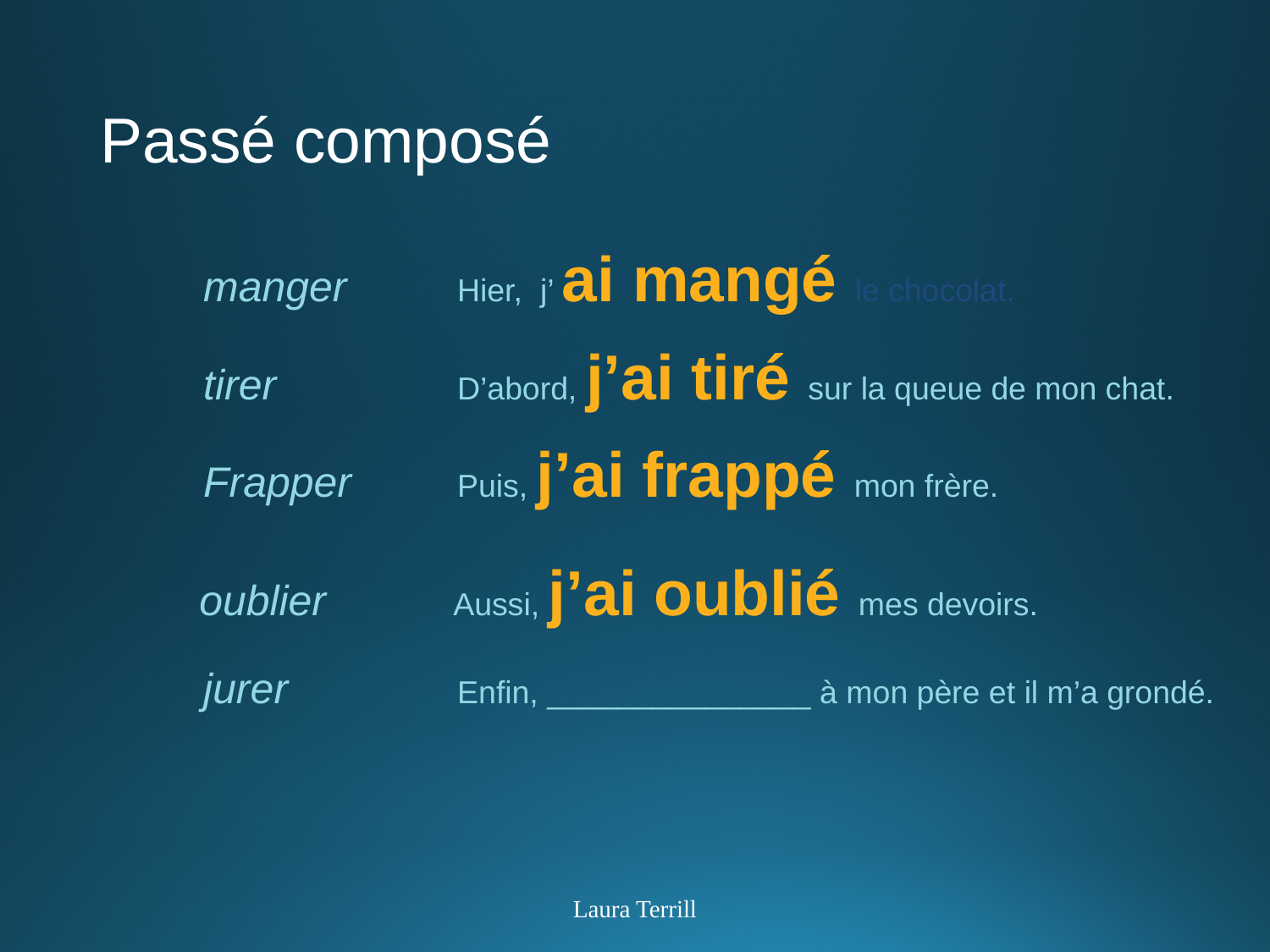

# Passé composé
manger	Hier,  j’ ai mangé le chocolat.
tirer		D’abord, j’ai tiré sur la queue de mon chat.

Frapper	Puis, j’ai frappé mon frère.

oublier		Aussi, j’ai oublié mes devoirs.

jurer		Enfin, _______________ à mon père et il m’a grondé.

Laura Terrill